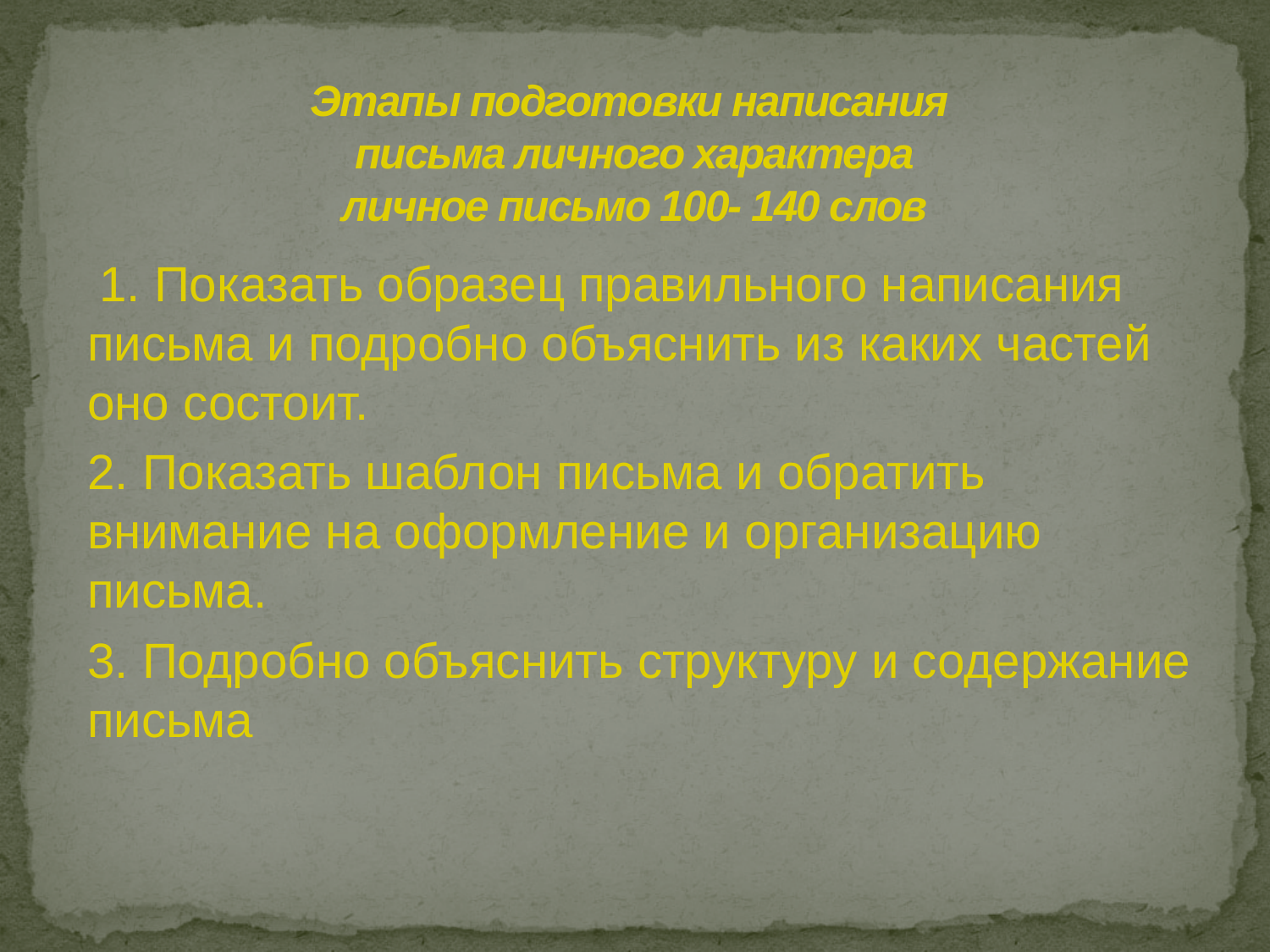

# Этапы подготовки написания письма личного характера личное письмо 100- 140 слов
 1. Показать образец правильного написания письма и подробно объяснить из каких частей оно состоит.
2. Показать шаблон письма и обратить внимание на оформление и организацию письма.
3. Подробно объяснить структуру и содержание письма